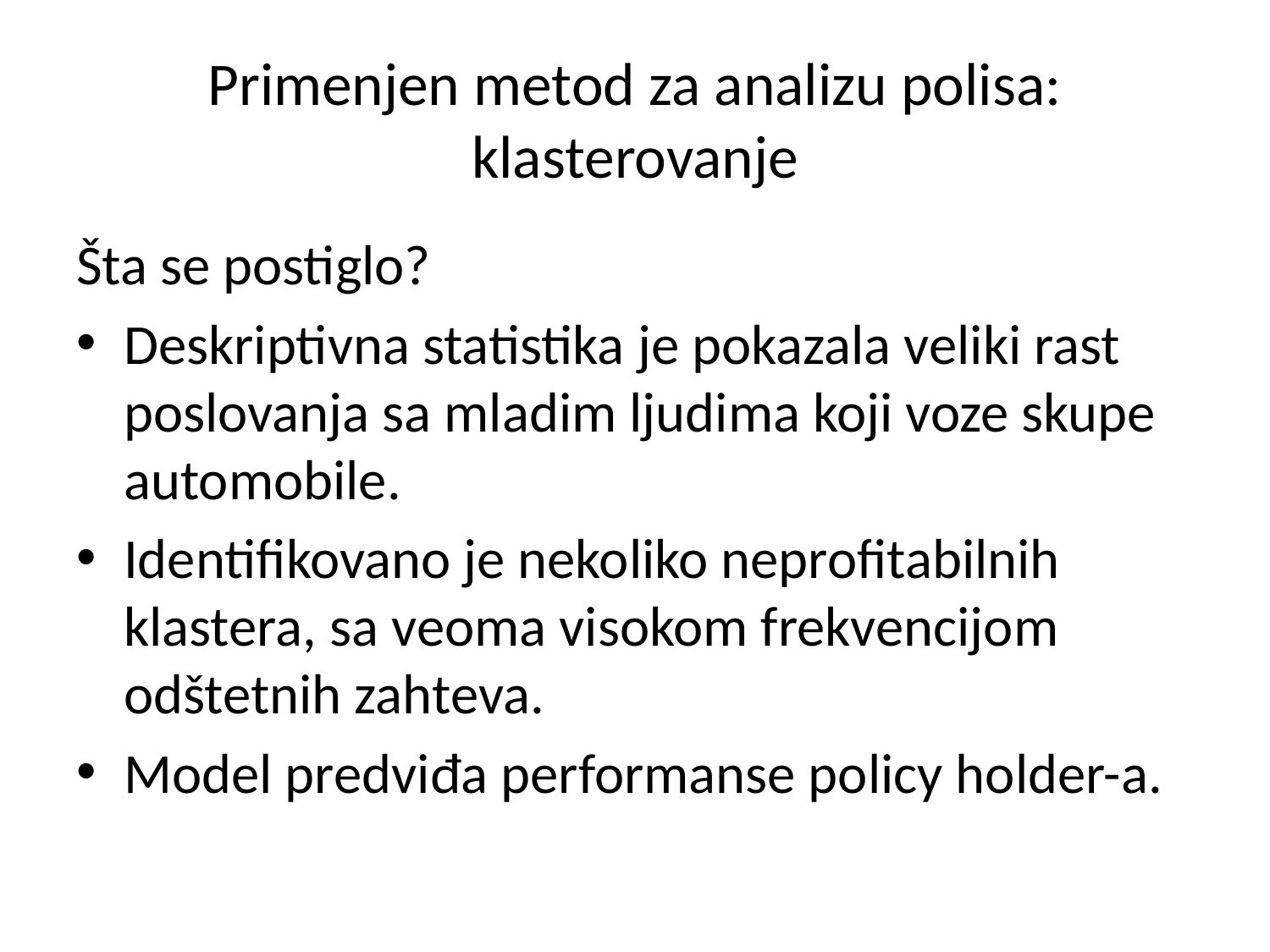

# Primenjen metod za analizu polisa: klasterovanje
Šta se postiglo?
Deskriptivna statistika je pokazala veliki rast poslovanja sa mladim ljudima koji voze skupe automobile.
Identifikovano je nekoliko neprofitabilnih klastera, sa veoma visokom frekvencijom odštetnih zahteva.
Model predviđa performanse policy holder-a.